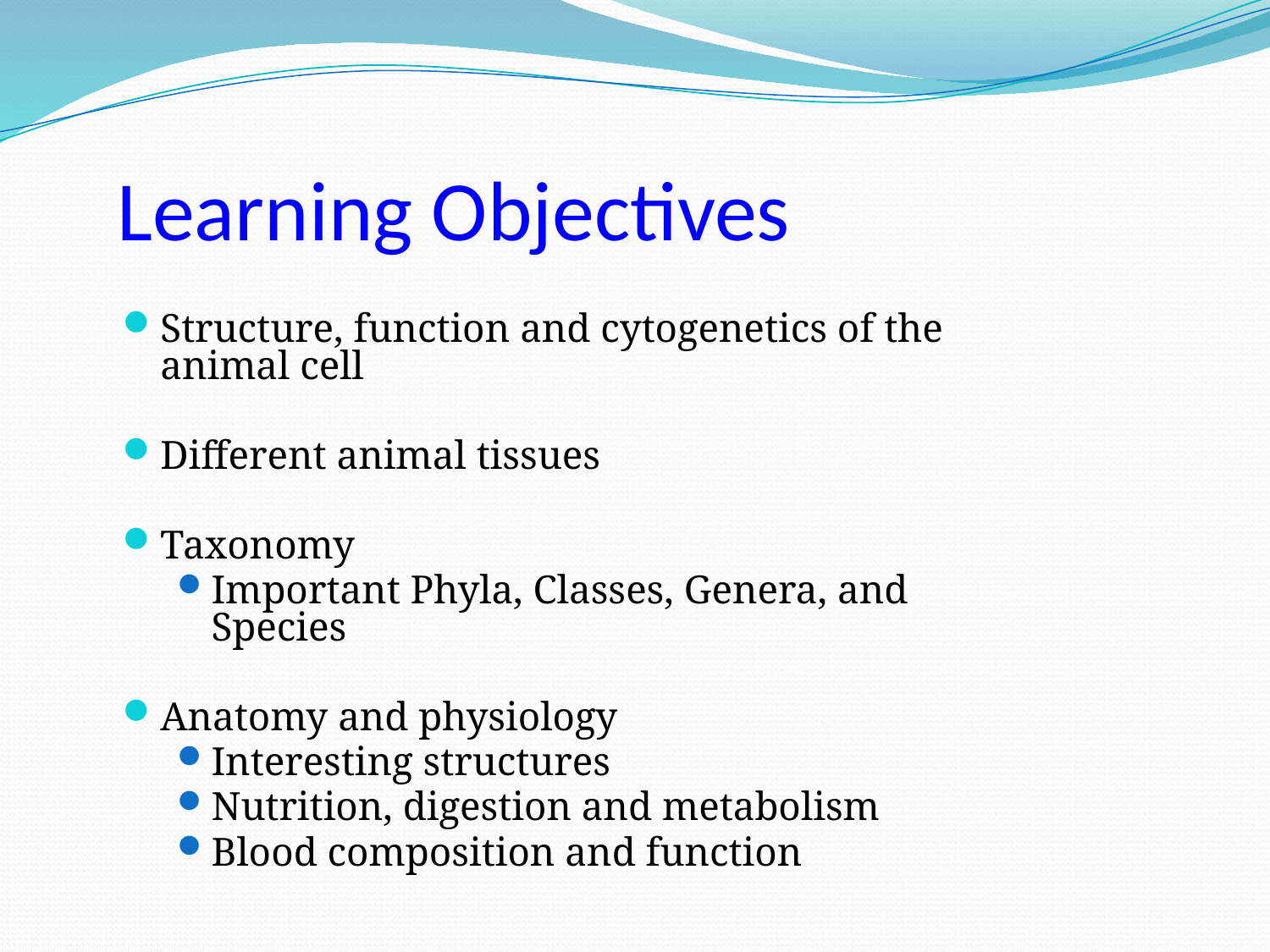

# Learning Objectives
Structure, function and cytogenetics of the animal cell

Different animal tissues

Taxonomy
Important Phyla, Classes, Genera, and Species

Anatomy and physiology
Interesting structures
Nutrition, digestion and metabolism
Blood composition and function